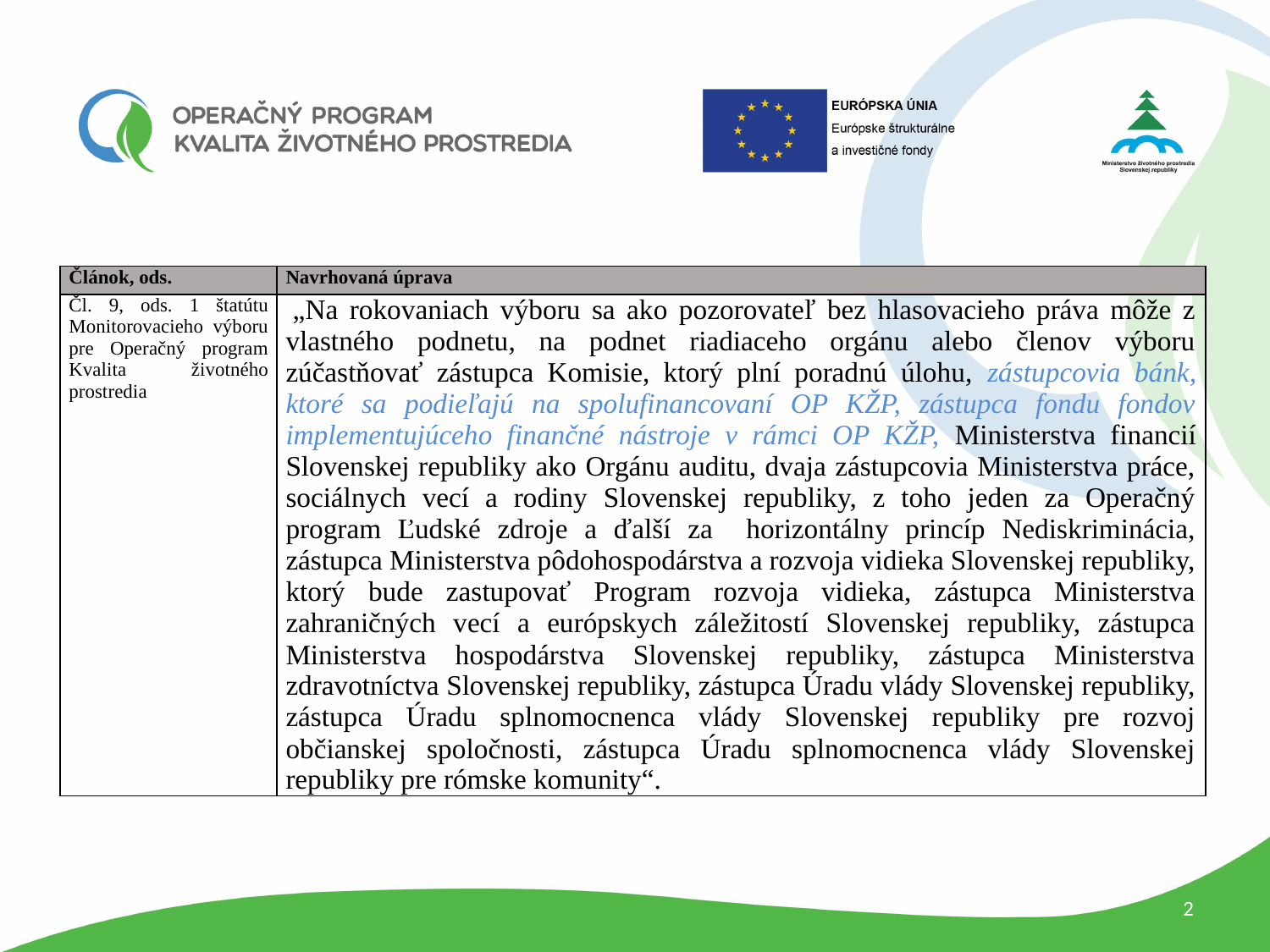

| Článok, ods. | Navrhovaná úprava |
| --- | --- |
| Čl. 9, ods. 1 štatútu Monitorovacieho výboru pre Operačný program Kvalita životného prostredia | „Na rokovaniach výboru sa ako pozorovateľ bez hlasovacieho práva môže z vlastného podnetu, na podnet riadiaceho orgánu alebo členov výboru zúčastňovať zástupca Komisie, ktorý plní poradnú úlohu, zástupcovia bánk, ktoré sa podieľajú na spolufinancovaní OP KŽP, zástupca fondu fondov implementujúceho finančné nástroje v rámci OP KŽP, Ministerstva financií Slovenskej republiky ako Orgánu auditu, dvaja zástupcovia Ministerstva práce, sociálnych vecí a rodiny Slovenskej republiky, z toho jeden za Operačný program Ľudské zdroje a ďalší za horizontálny princíp Nediskriminácia, zástupca Ministerstva pôdohospodárstva a rozvoja vidieka Slovenskej republiky, ktorý bude zastupovať Program rozvoja vidieka, zástupca Ministerstva zahraničných vecí a európskych záležitostí Slovenskej republiky, zástupca Ministerstva hospodárstva Slovenskej republiky, zástupca Ministerstva zdravotníctva Slovenskej republiky, zástupca Úradu vlády Slovenskej republiky, zástupca Úradu splnomocnenca vlády Slovenskej republiky pre rozvoj občianskej spoločnosti, zástupca Úradu splnomocnenca vlády Slovenskej republiky pre rómske komunity“. |

2